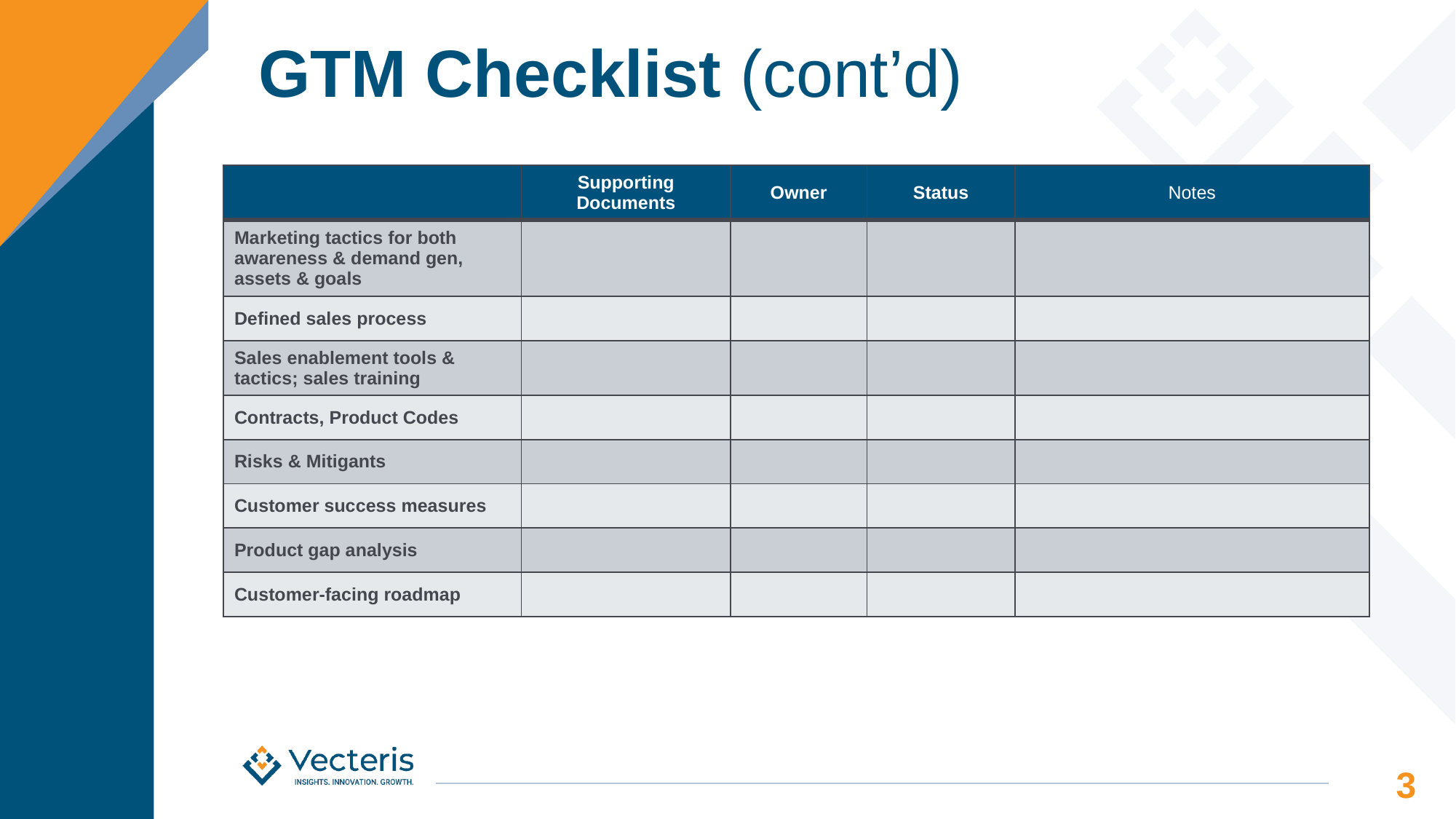

GTM Checklist (cont’d)
|  | Supporting Documents | Owner | Status | Notes |
| --- | --- | --- | --- | --- |
| Marketing tactics for both awareness & demand gen, assets & goals |  |  |  |  |
| Defined sales process |  |  |  |  |
| Sales enablement tools & tactics; sales training |  |  |  |  |
| Contracts, Product Codes |  |  |  |  |
| Risks & Mitigants |  |  |  |  |
| Customer success measures |  |  |  |  |
| Product gap analysis |  |  |  |  |
| Customer-facing roadmap |  |  |  |  |
3